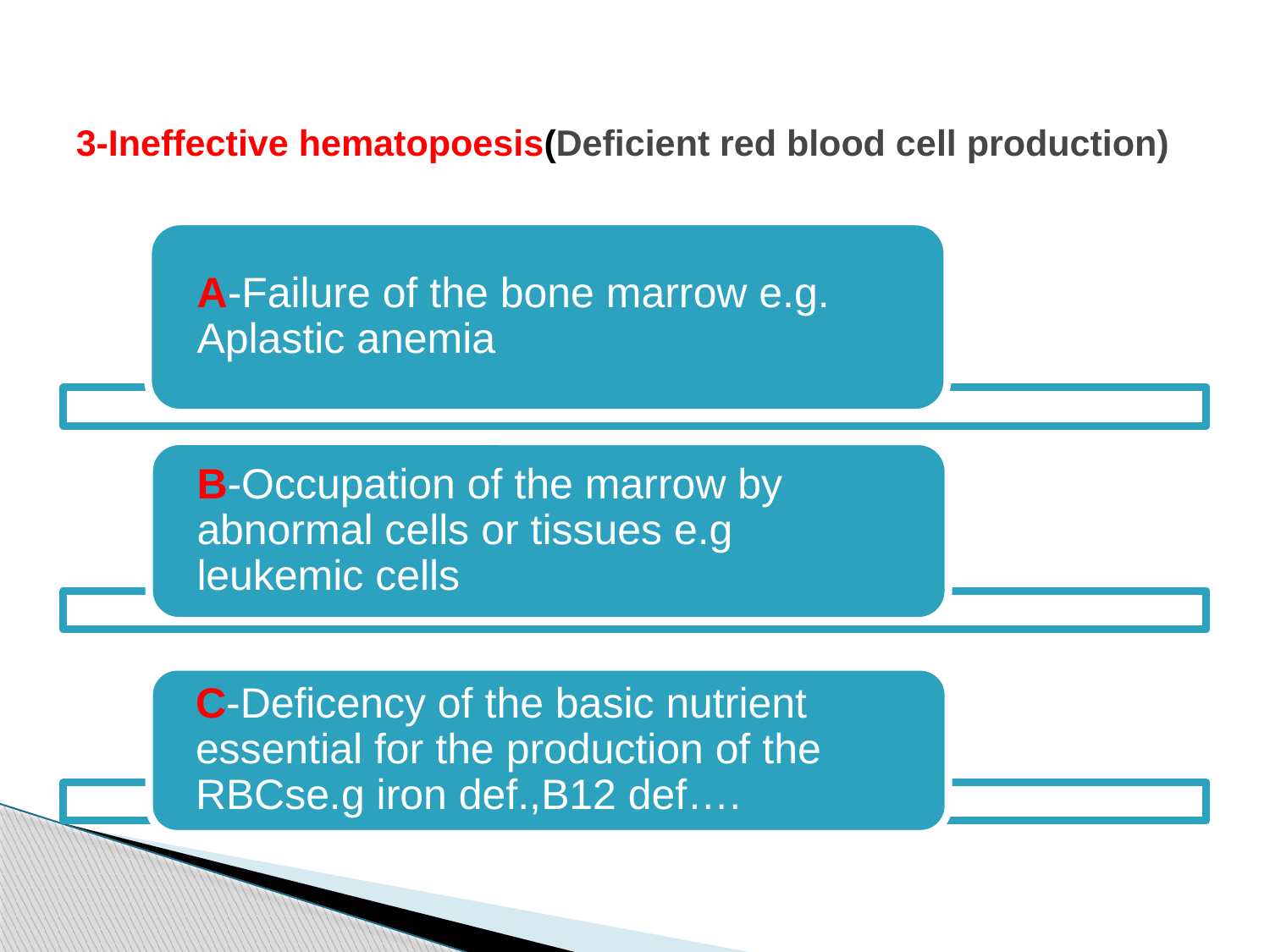

# 3-Ineffective hematopoesis(Deficient red blood cell production)
A-Failure of the bone marrow e.g. Aplastic anemia
B-Occupation of the marrow by abnormal cells or tissues e.g leukemic cells
C-Deficency of the basic nutrient essential for the production of the RBCse.g iron def.,B12 def….